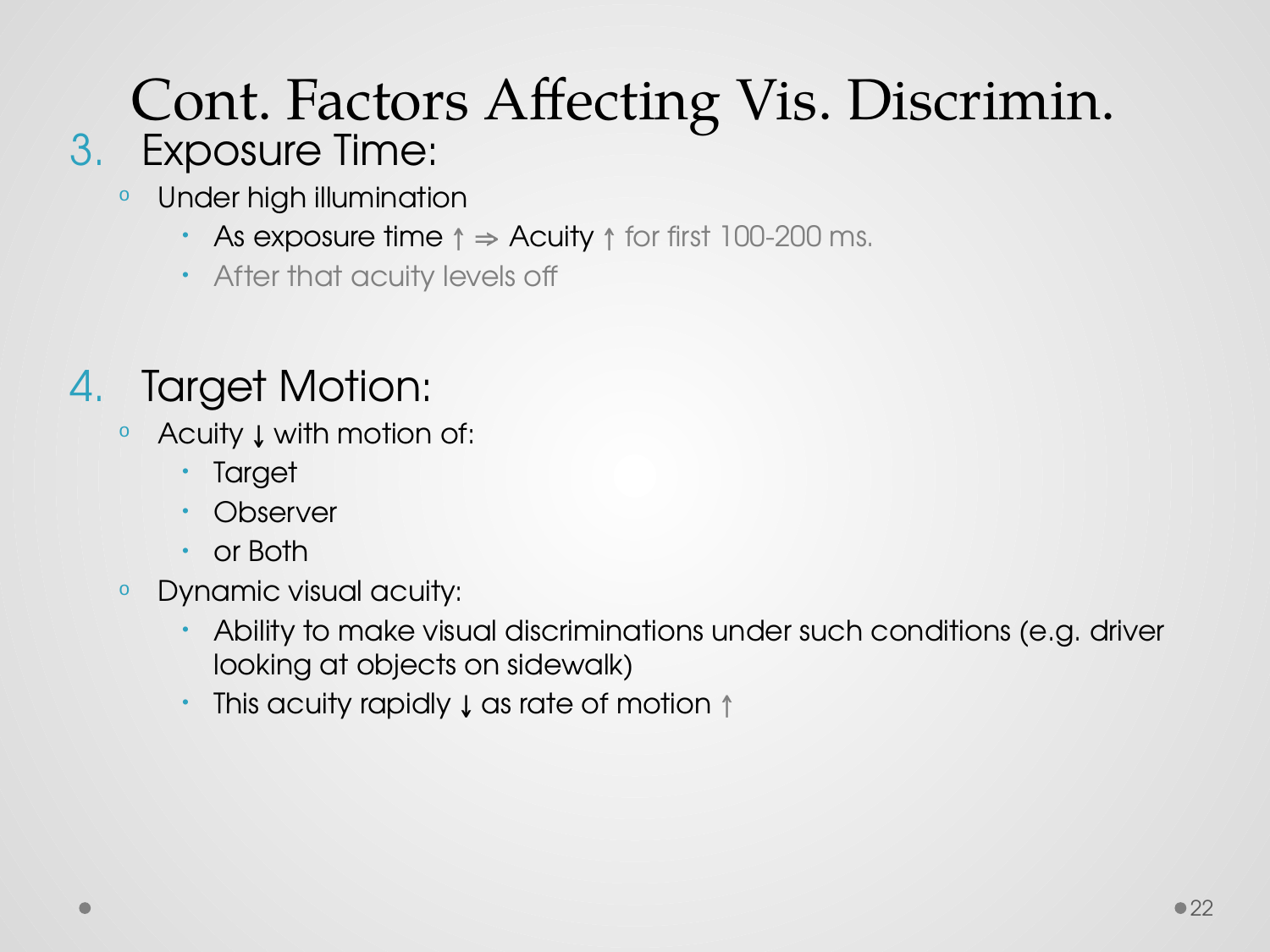

# Cont. Factors Affecting Vis. Discrimin.

Exposure Time:
Under high illumination
As exposure time ↑ ⇒ Acuity ↑ for first 100-200 ms.
After that acuity levels off

Target Motion:
Acuity ↓ with motion of:
Target
Observer
or Both
Dynamic visual acuity:
Ability to make visual discriminations under such conditions (e.g. driver looking at objects on sidewalk)
This acuity rapidly ↓ as rate of motion ↑
22